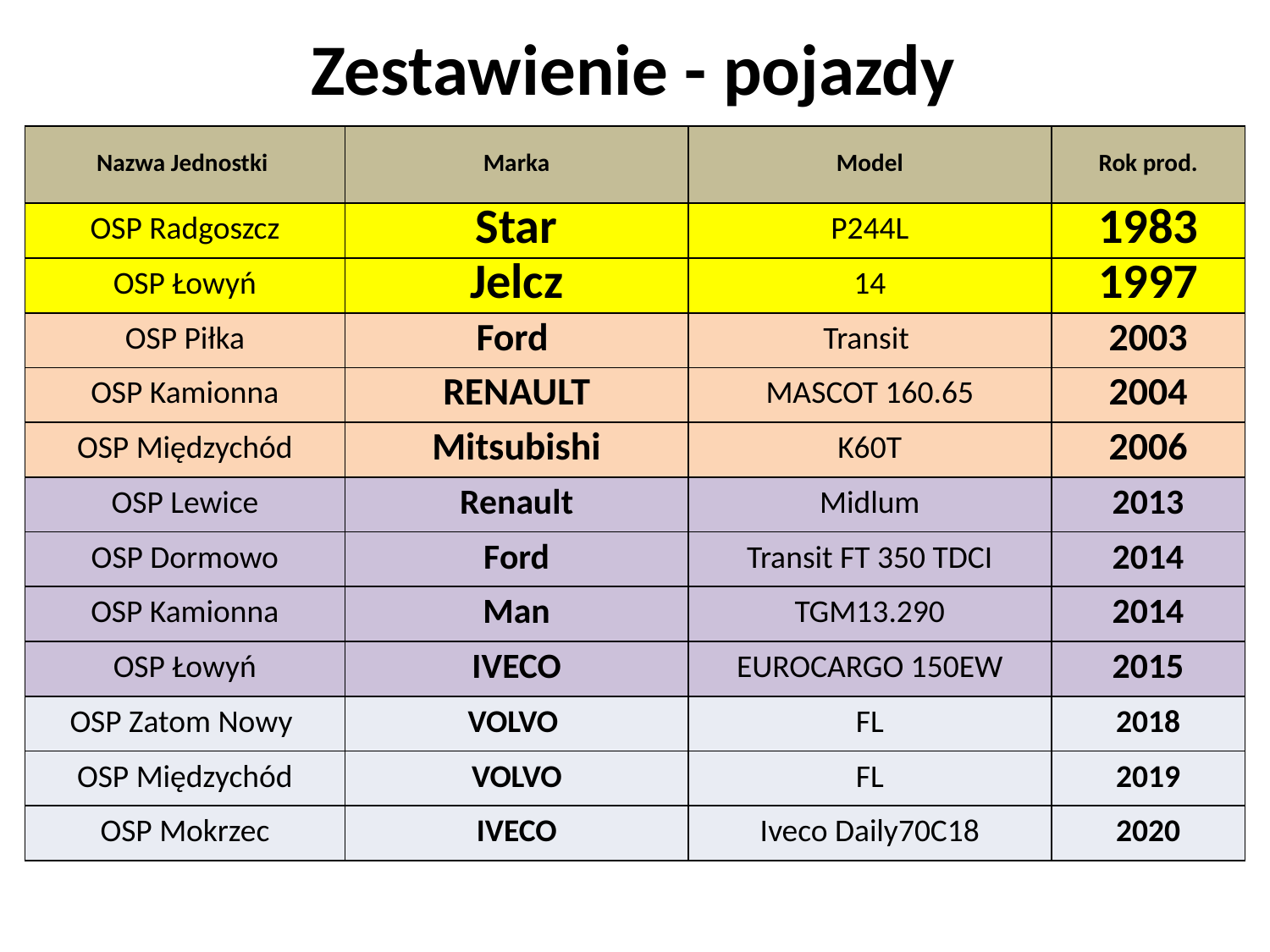

# Zestawienie - pojazdy
| Nazwa Jednostki | Marka | Model | Rok prod. |
| --- | --- | --- | --- |
| OSP Radgoszcz | Star | P244L | 1983 |
| OSP Łowyń | Jelcz | 14 | 1997 |
| OSP Piłka | Ford | Transit | 2003 |
| OSP Kamionna | RENAULT | MASCOT 160.65 | 2004 |
| OSP Międzychód | Mitsubishi | K60T | 2006 |
| OSP Lewice | Renault | Midlum | 2013 |
| OSP Dormowo | Ford | Transit FT 350 TDCI | 2014 |
| OSP Kamionna | Man | TGM13.290 | 2014 |
| OSP Łowyń | IVECO | EUROCARGO 150EW | 2015 |
| OSP Zatom Nowy | VOLVO | FL | 2018 |
| OSP Międzychód | VOLVO | FL | 2019 |
| OSP Mokrzec | IVECO | Iveco Daily70C18 | 2020 |